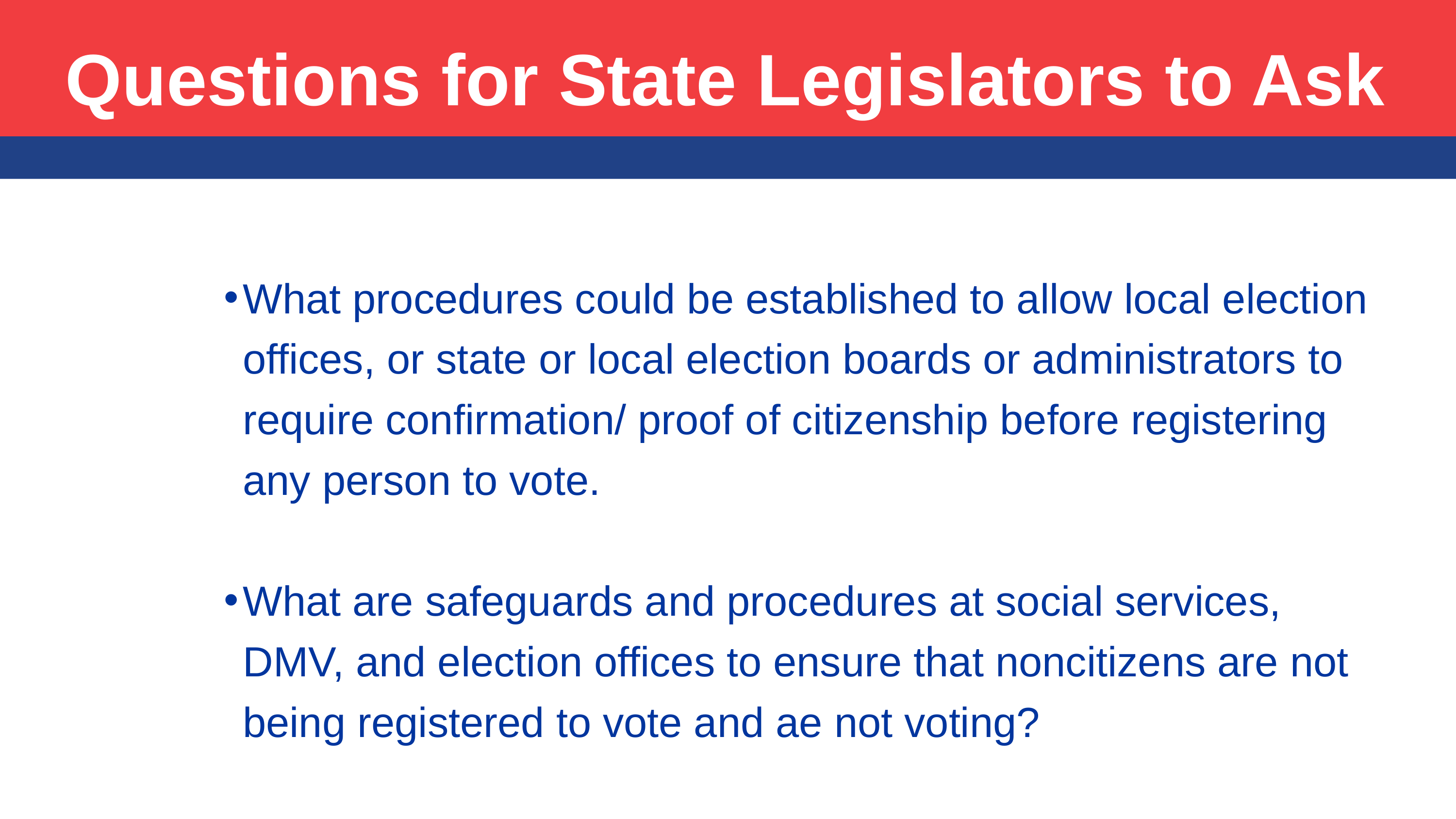

# Questions for State Legislators to Ask

What procedures could be established to allow local election offices, or state or local election boards or administrators to require confirmation/ proof of citizenship before registering any person to vote.

What are safeguards and procedures at social services, DMV, and election offices to ensure that noncitizens are not being registered to vote and ae not voting?